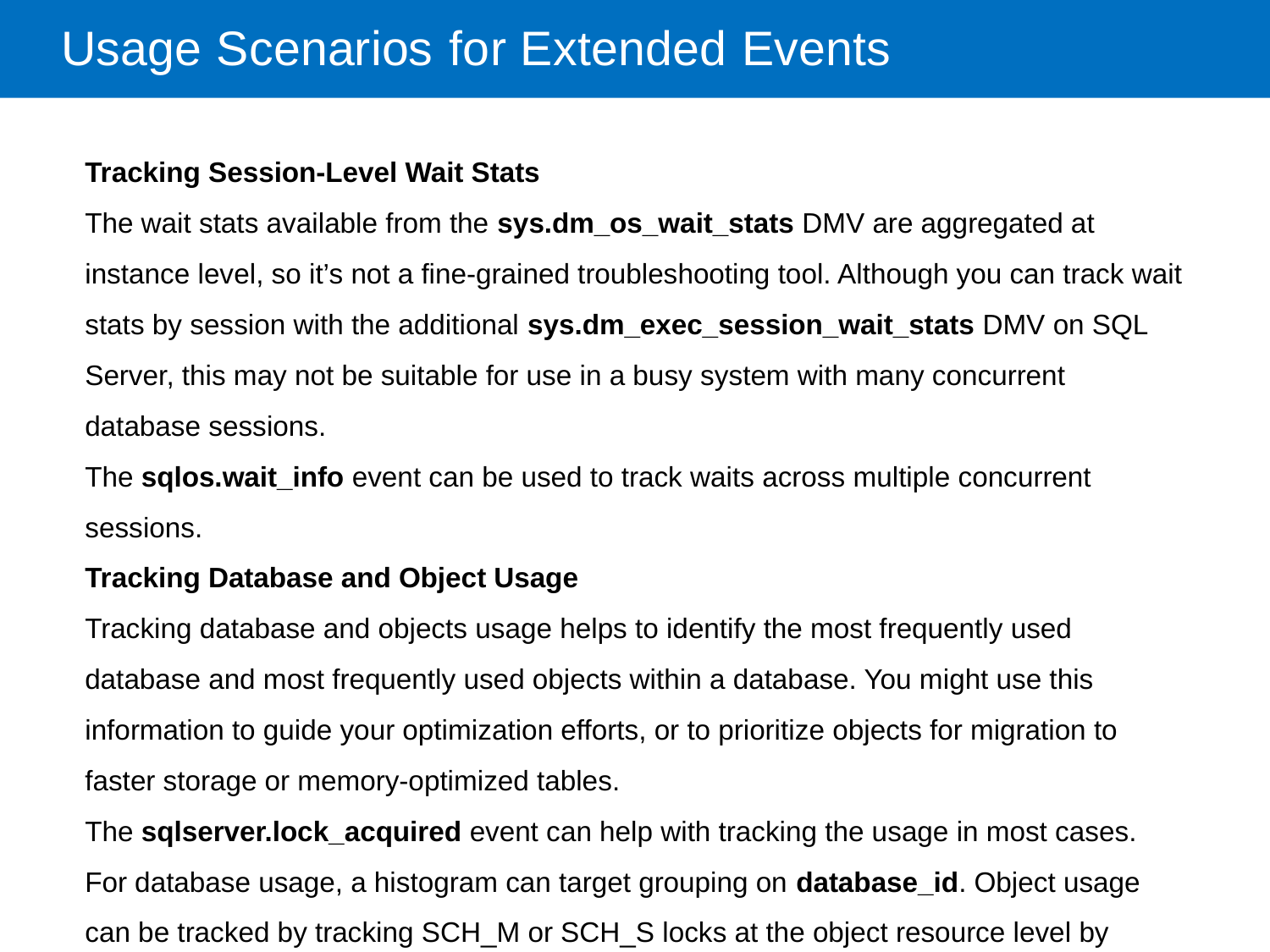

# Usage Scenarios for Extended Events
Tracking Session-Level Wait Stats
The wait stats available from the sys.dm_os_wait_stats DMV are aggregated at instance level, so it’s not a fine-grained troubleshooting tool. Although you can track wait stats by session with the additional sys.dm_exec_session_wait_stats DMV on SQL Server, this may not be suitable for use in a busy system with many concurrent database sessions.
The sqlos.wait_info event can be used to track waits across multiple concurrent sessions.
Tracking Database and Object Usage
Tracking database and objects usage helps to identify the most frequently used database and most frequently used objects within a database. You might use this information to guide your optimization efforts, or to prioritize objects for migration to faster storage or memory-optimized tables.
The sqlserver.lock_acquired event can help with tracking the usage in most cases. For database usage, a histogram can target grouping on database_id. Object usage can be tracked by tracking SCH_M or SCH_S locks at the object resource level by grouping on object_id in a histogram target.